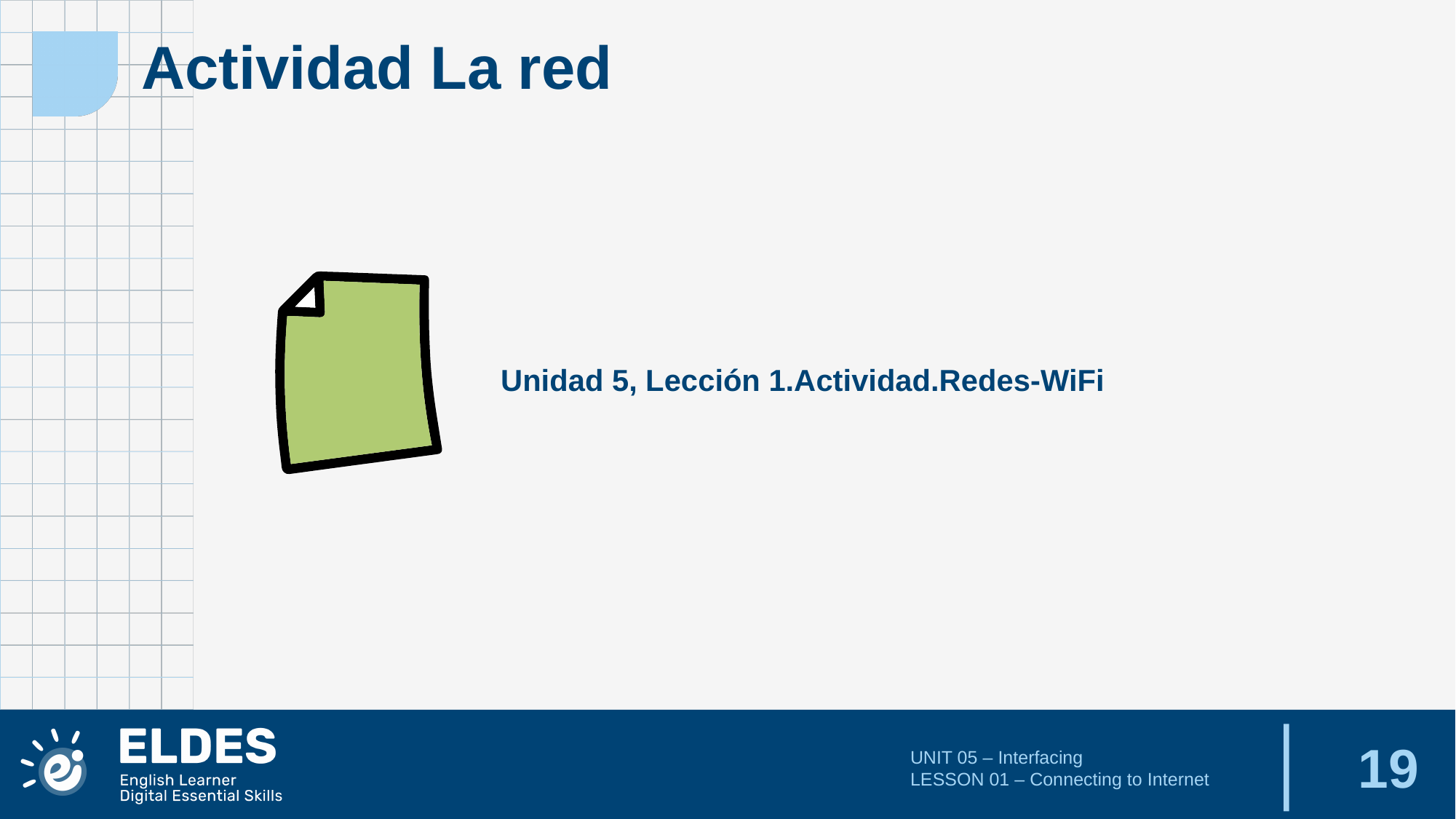

Actividad La red

Unidad 5, Lección 1.Actividad.Redes-WiFi
19
UNIT 05 – Interfacing
LESSON 01 – Connecting to Internet